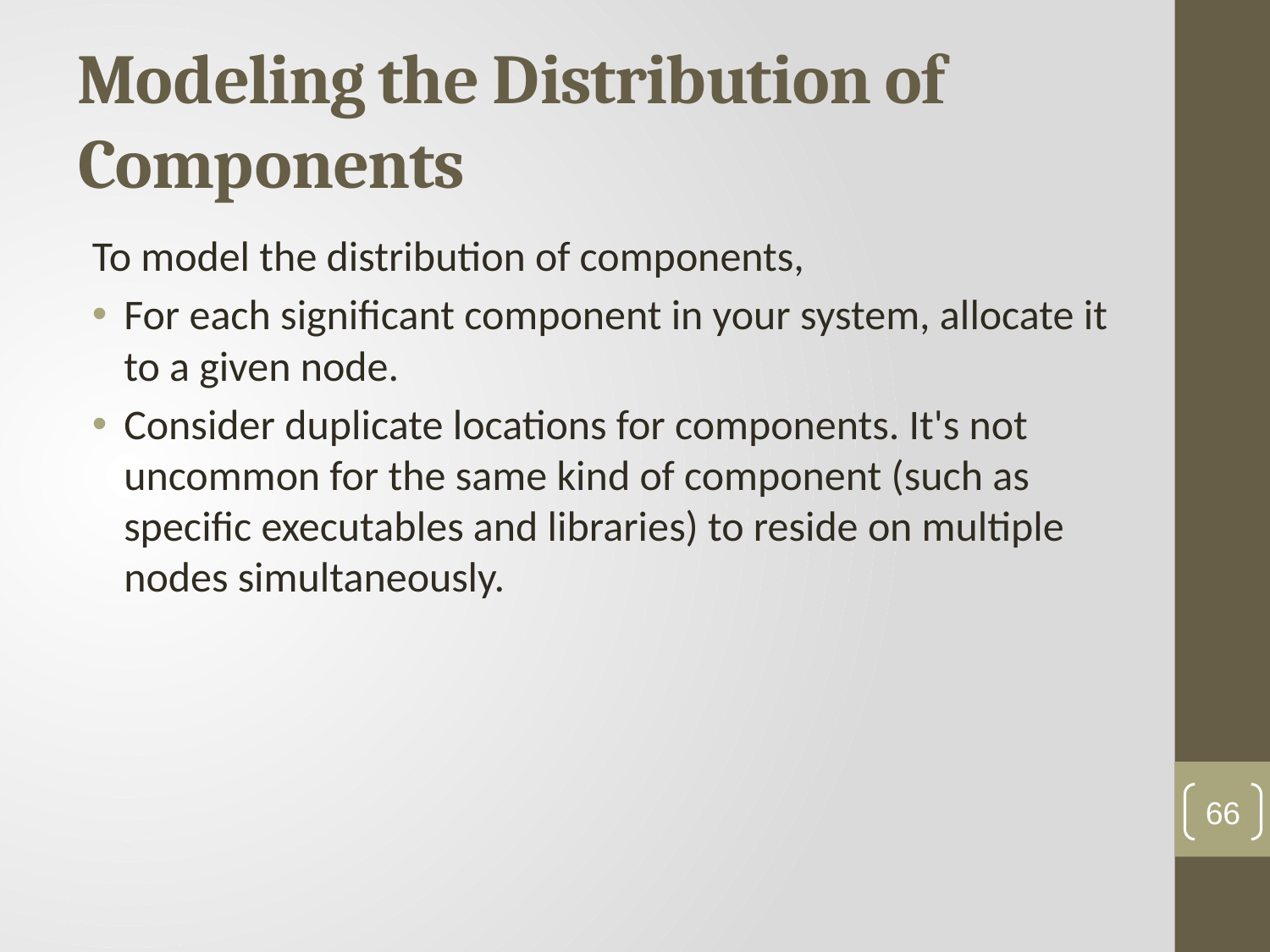

# Modeling the Distribution of Components
To model the distribution of components,
For each significant component in your system, allocate it to a given node.
Consider duplicate locations for components. It's not uncommon for the same kind of component (such as specific executables and libraries) to reside on multiple nodes simultaneously.
66